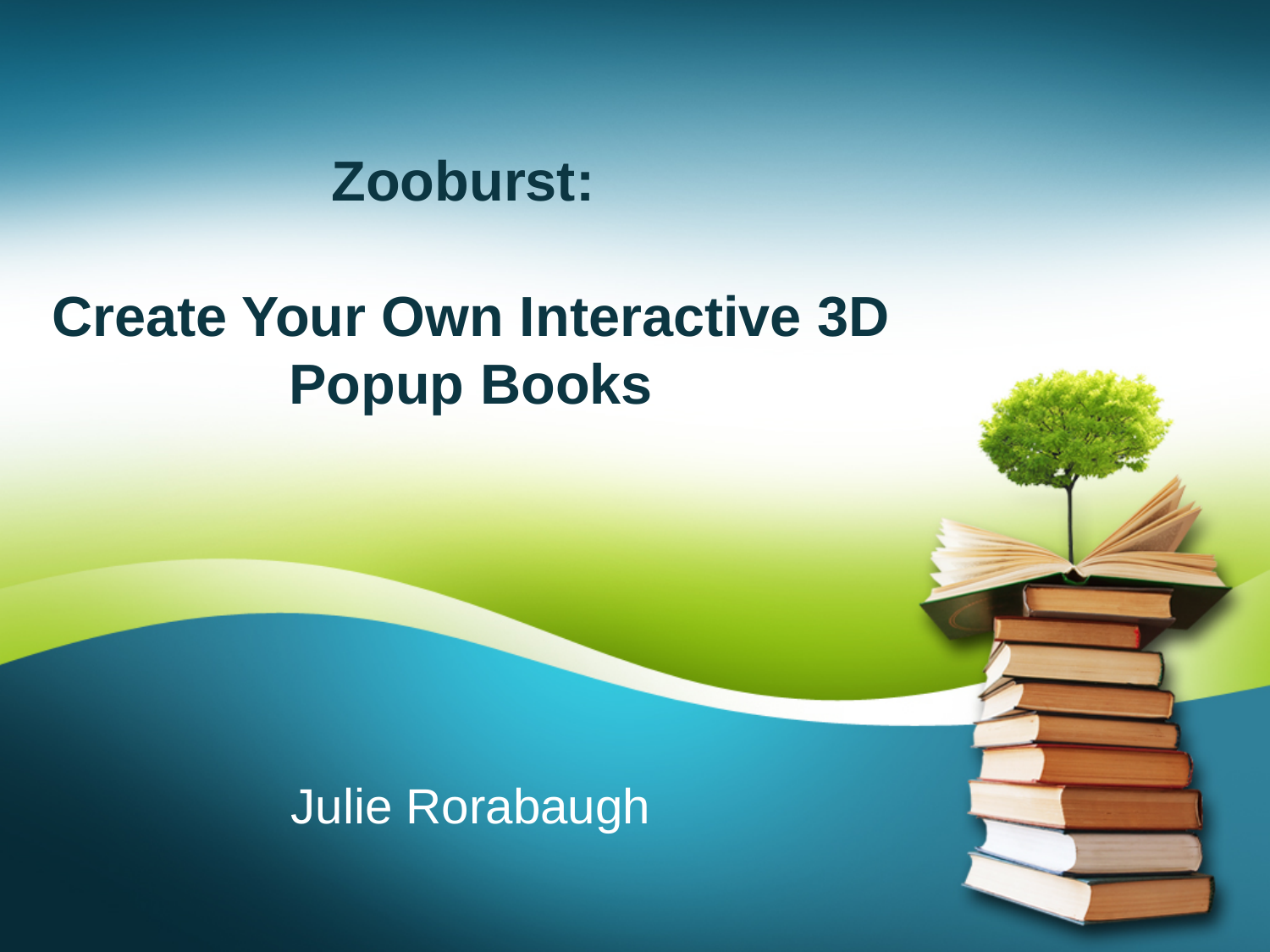

# Zooburst: Create Your Own Interactive 3D Popup Books
Julie Rorabaugh